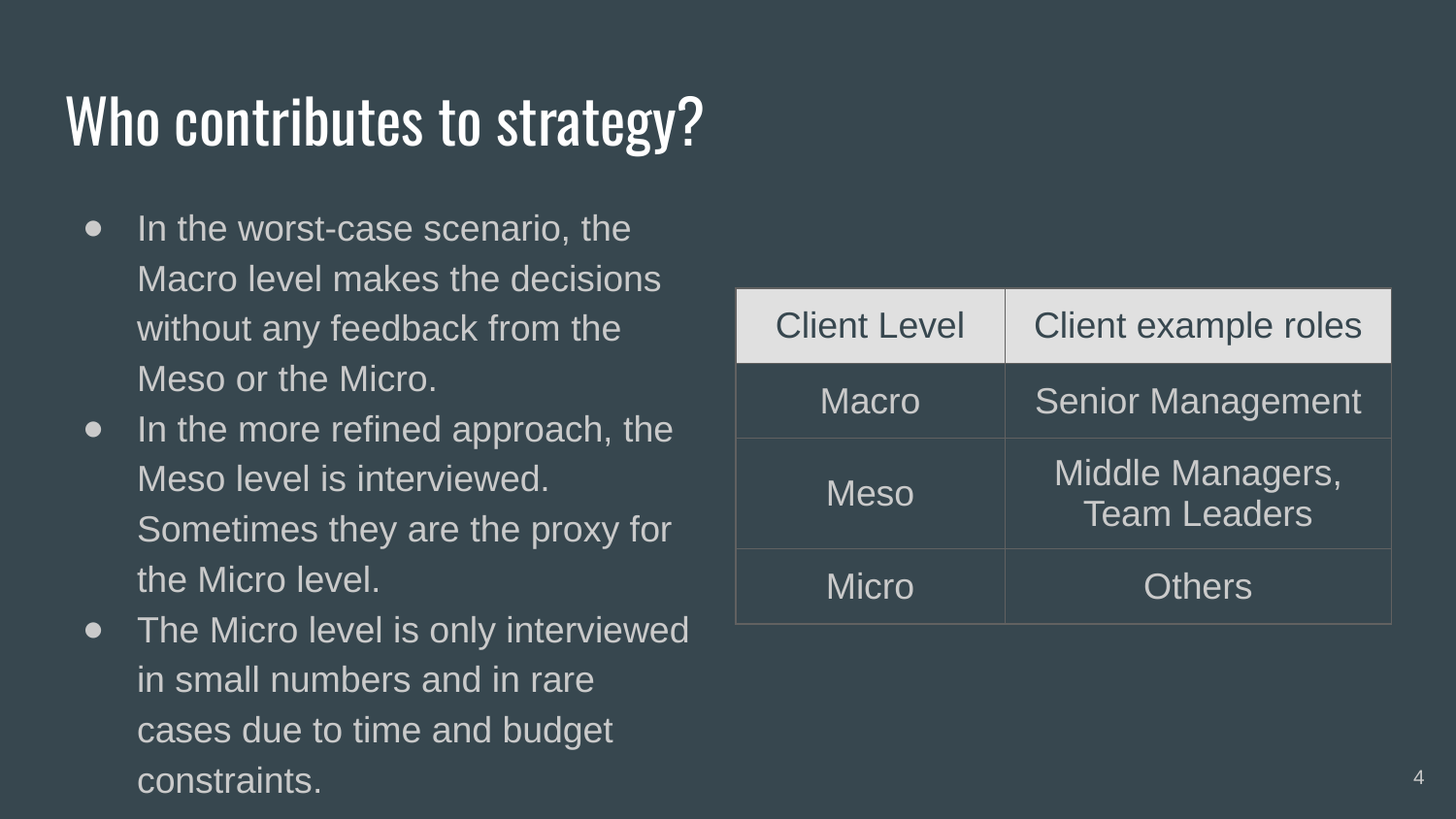

# Who contributes to strategy?
In the worst-case scenario, the Macro level makes the decisions without any feedback from the Meso or the Micro.​
In the more refined approach, the Meso level is interviewed. Sometimes they are the proxy for the Micro level.​
The Micro level is only interviewed in small numbers and in rare cases due to time and budget constraints.​

| Client Level | Client example roles |
| --- | --- |
| Macro | Senior Management |
| Meso | Middle Managers, Team Leaders |
| Micro | Others |
4